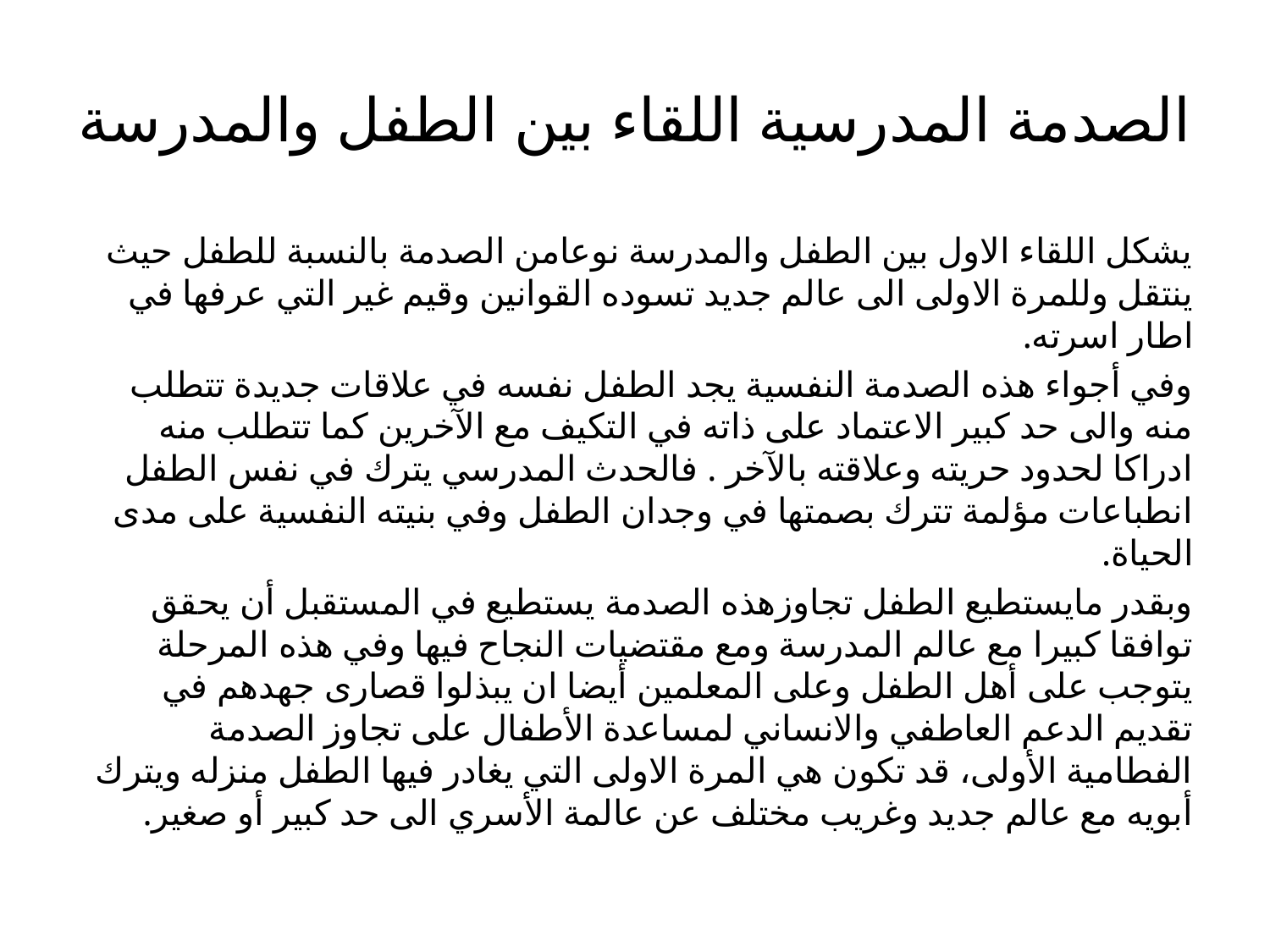

# الصدمة المدرسية اللقاء بين الطفل والمدرسة
يشكل اللقاء الاول بين الطفل والمدرسة نوعامن الصدمة بالنسبة للطفل حيث ينتقل وللمرة الاولى الى عالم جديد تسوده القوانين وقيم غير التي عرفها في اطار اسرته.
وفي أجواء هذه الصدمة النفسية يجد الطفل نفسه في علاقات جديدة تتطلب منه والى حد كبير الاعتماد على ذاته في التكيف مع الآخرين كما تتطلب منه ادراكا لحدود حريته وعلاقته بالآخر . فالحدث المدرسي يترك في نفس الطفل انطباعات مؤلمة تترك بصمتها في وجدان الطفل وفي بنيته النفسية على مدى الحياة.
وبقدر مايستطيع الطفل تجاوزهذه الصدمة يستطيع في المستقبل أن يحقق توافقا كبيرا مع عالم المدرسة ومع مقتضيات النجاح فيها وفي هذه المرحلة يتوجب على أهل الطفل وعلى المعلمين أيضا ان يبذلوا قصارى جهدهم في تقديم الدعم العاطفي والانساني لمساعدة الأطفال على تجاوز الصدمة الفطامية الأولى، قد تكون هي المرة الاولى التي يغادر فيها الطفل منزله ويترك أبويه مع عالم جديد وغريب مختلف عن عالمة الأسري الى حد كبير أو صغير.